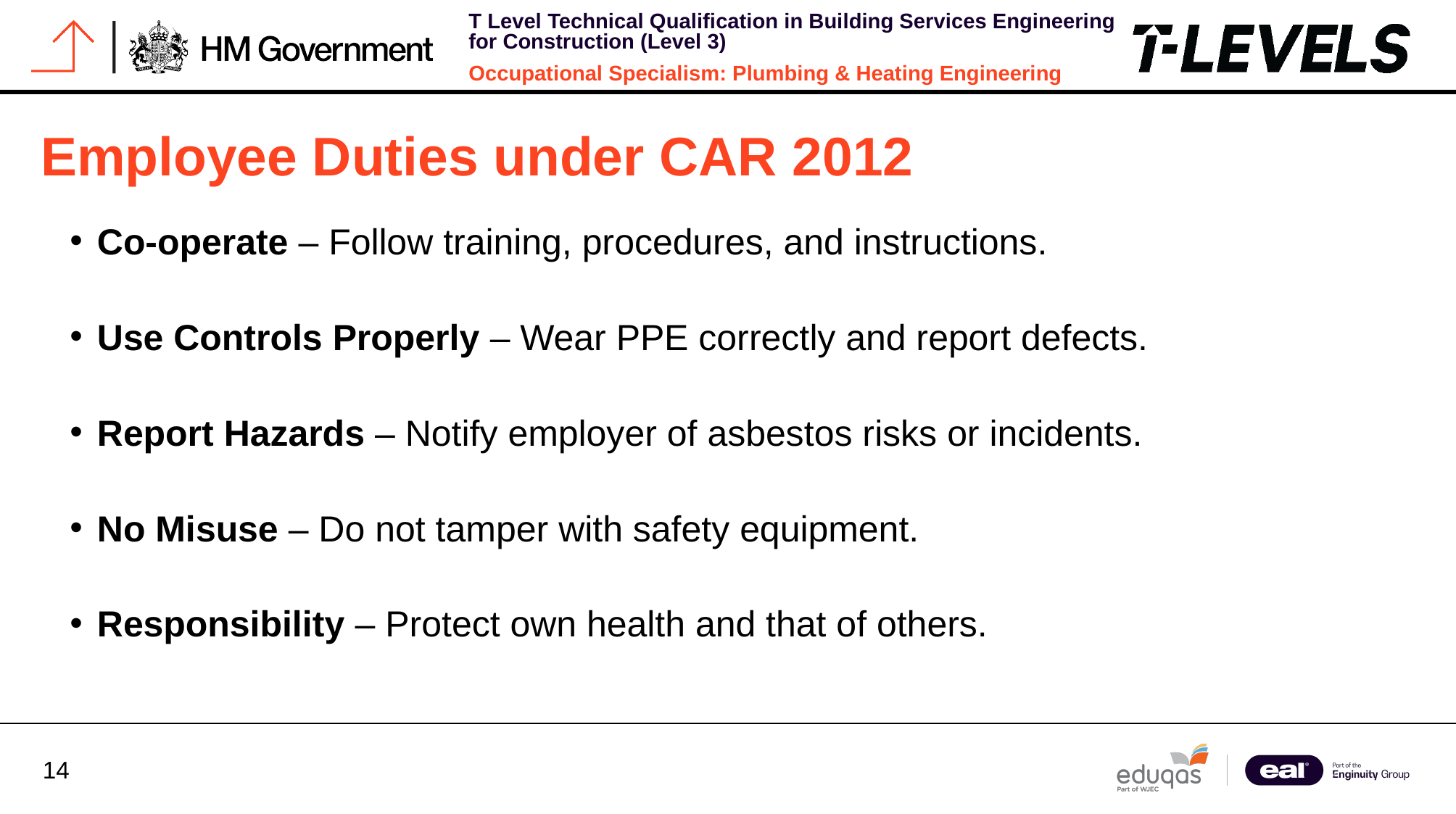

# Employee Duties under CAR 2012
Co-operate – Follow training, procedures, and instructions.

Use Controls Properly – Wear PPE correctly and report defects.

Report Hazards – Notify employer of asbestos risks or incidents.

No Misuse – Do not tamper with safety equipment.

Responsibility – Protect own health and that of others.